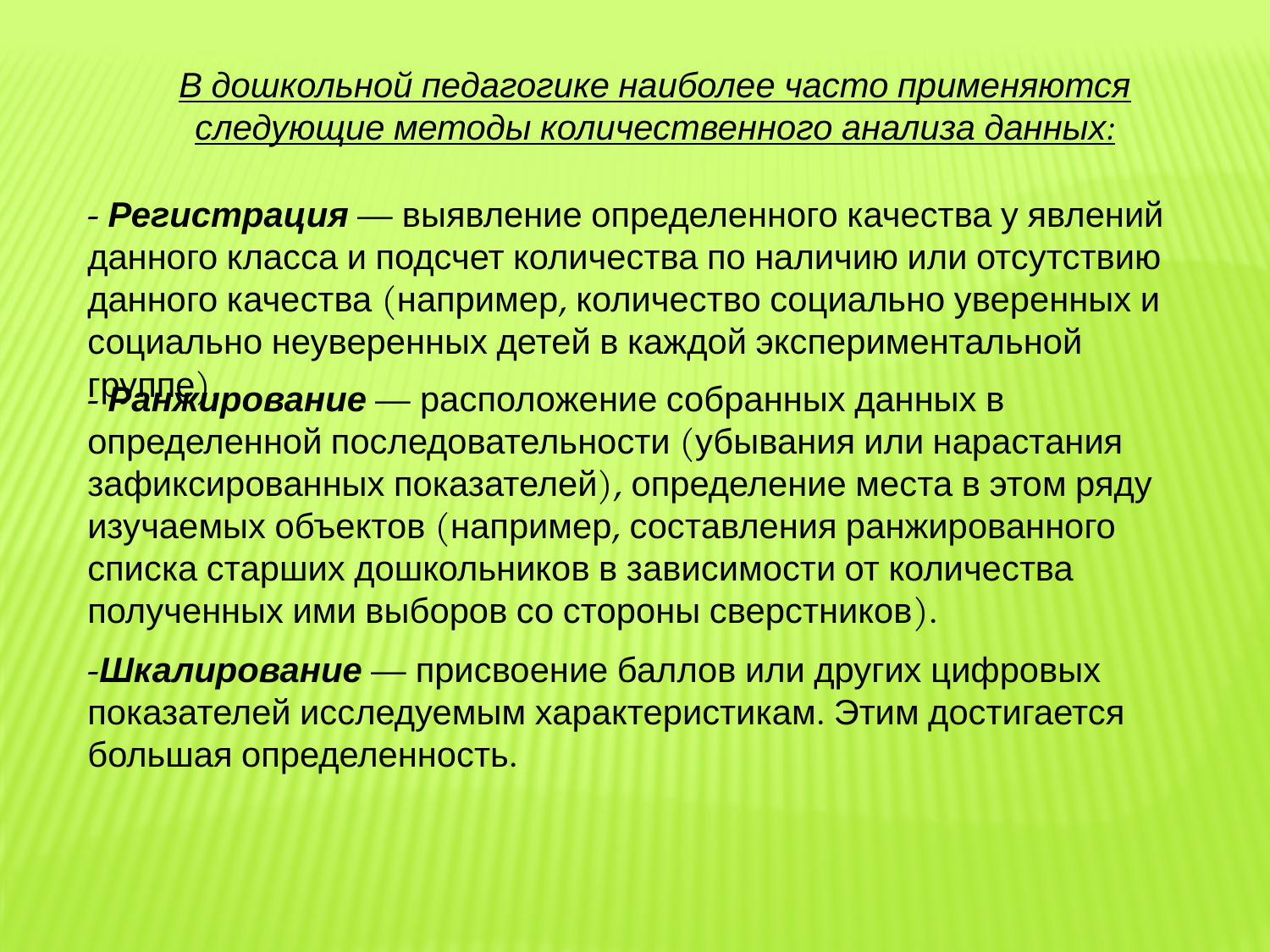

В дошкольной педагогике наиболее часто применяются следующие методы количественного анализа данных:
- Регистрация — выявление определенного качества у явлений данного класса и подсчет количества по наличию или отсутствию данного качества (например, количество социально уверенных и социально неуверенных детей в каждой экспериментальной группе).
- Ранжирование — расположение собранных данных в определенной последовательности (убывания или нарастания зафиксированных показателей), определение места в этом ряду изучаемых объектов (например, составления ранжированного списка старших дошкольников в зависимости от количества полученных ими выборов со стороны сверстников).
-Шкалирование — присвоение баллов или других цифровых показателей исследуемым характеристикам. Этим достигается большая определенность.